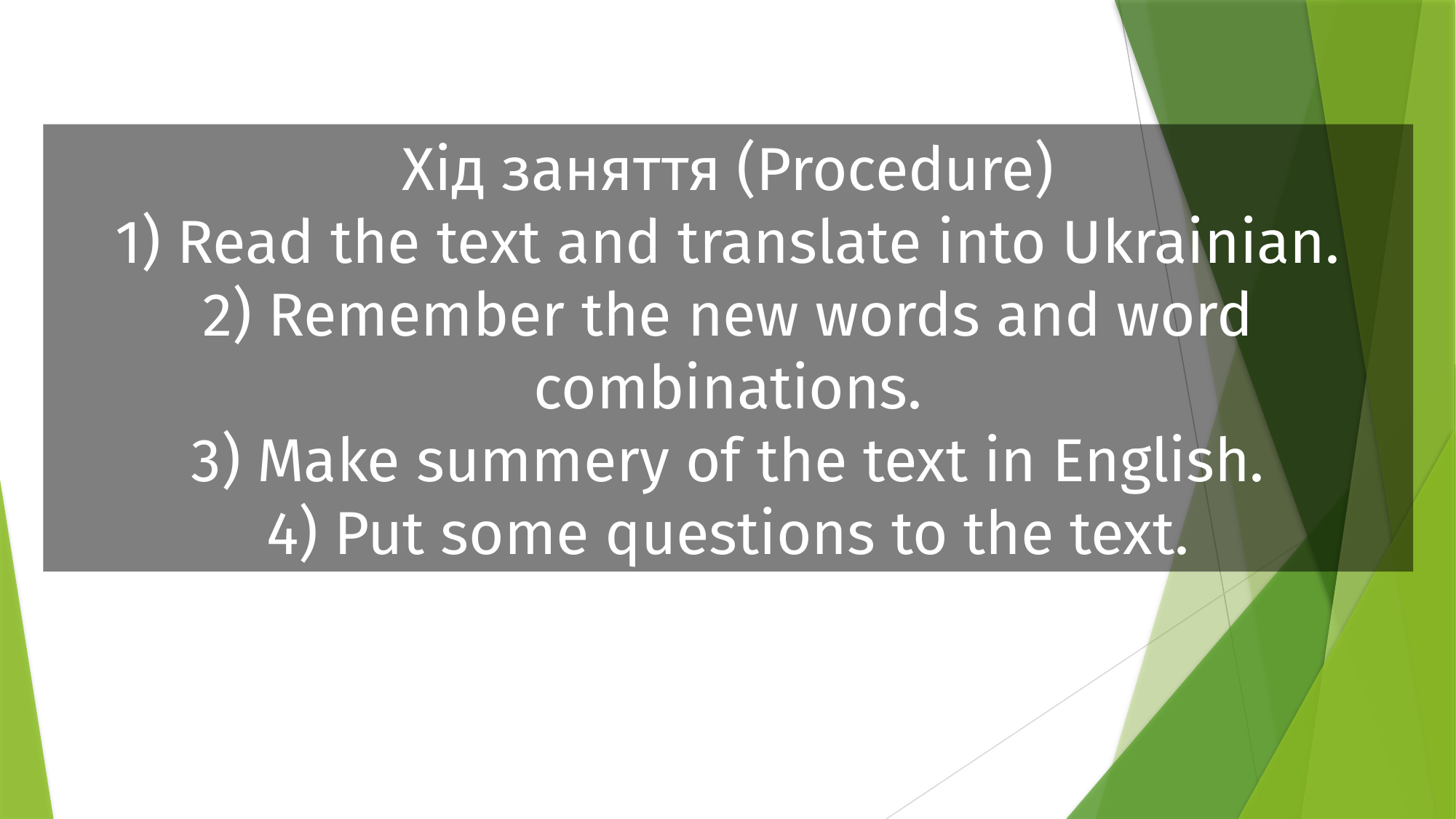

Хід заняття (Procedure)
1) Read the text and translate into Ukrainian.
2) Remember the new words and word combinations.
3) Make summery of the text in English.
4) Put some questions to the text.